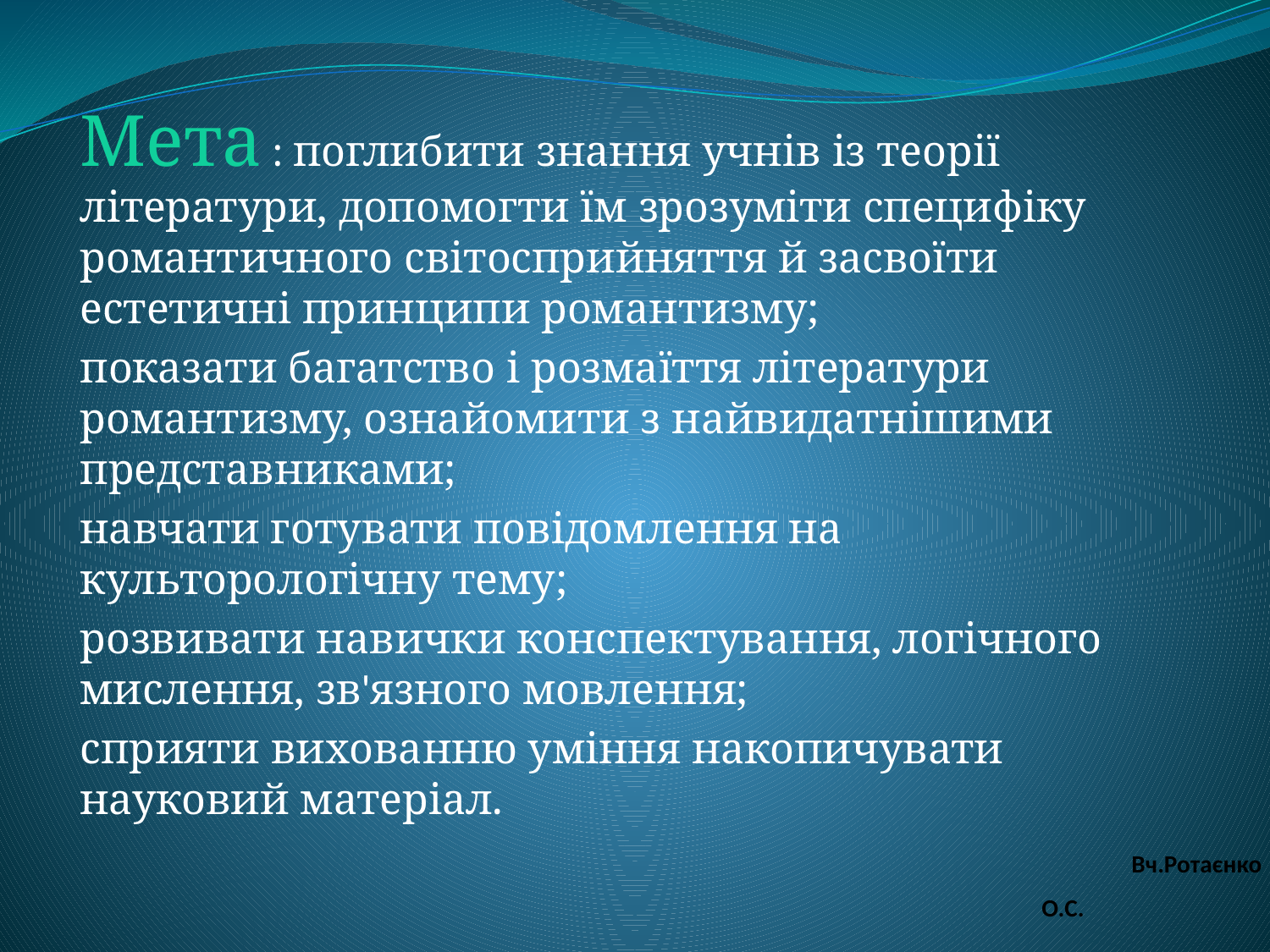

Мета : поглибити знання учнів із теорії літератури, допомогти їм зрозуміти специфіку романтичного світосприйняття й засвоїти естетичні принципи романтизму;
показати багатство і розмаїття літератури романтизму, ознайомити з найвидатнішими представниками;
навчати готувати повідомлення на культорологічну тему;
розвивати навички конспектування, логічного мислення, зв'язного мовлення;
сприяти вихованню уміння накопичувати науковий матеріал.

# Вч.Ротаєнко О.С.